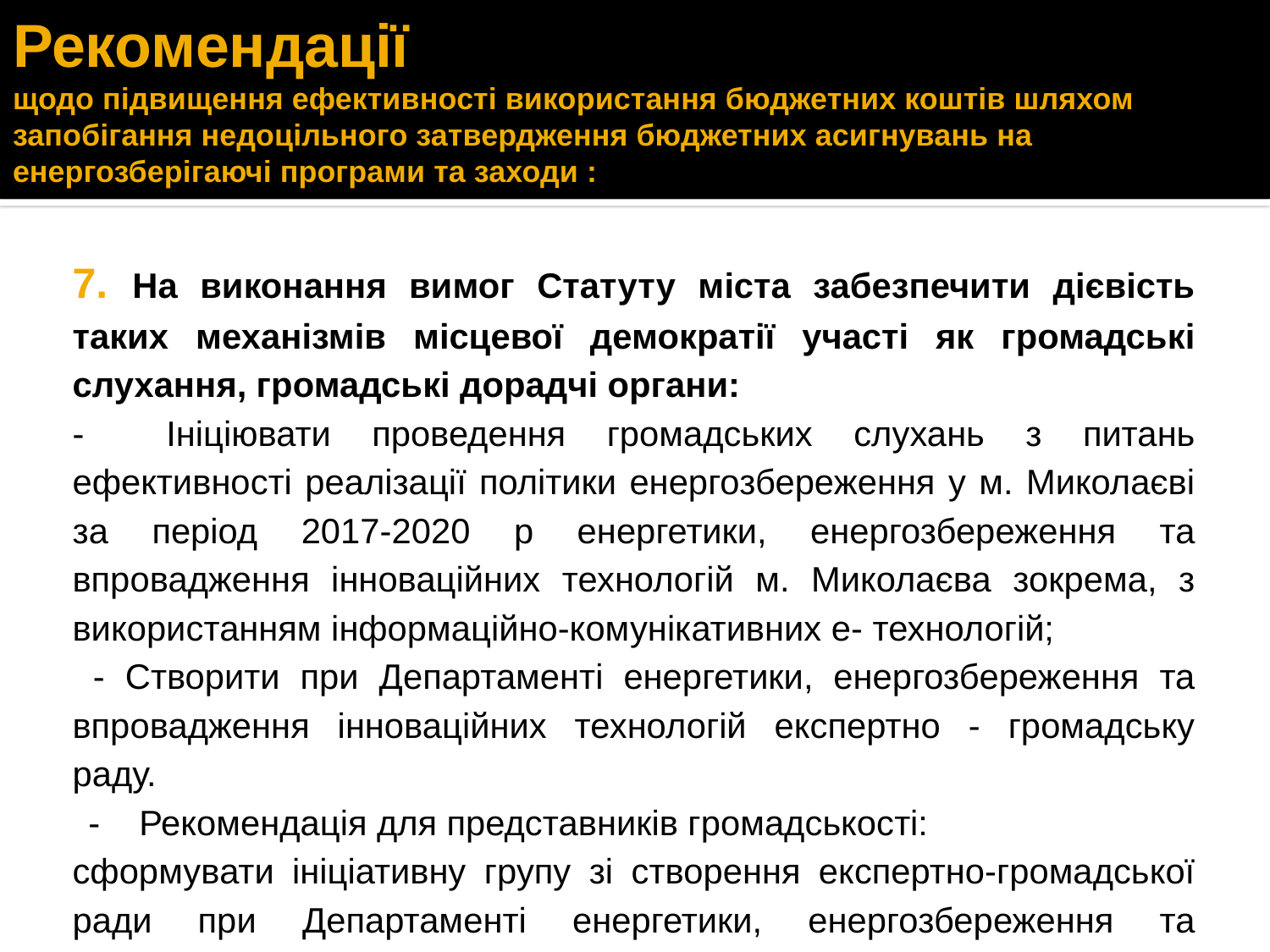

# Рекомендації щодо підвищення ефективності використання бюджетних коштів шляхом запобігання недоцільного затвердження бюджетних асигнувань на енергозберігаючі програми та заходи :
7. На виконання вимог Статуту міста забезпечити дієвість таких механізмів місцевої демократії участі як громадські слухання, громадські дорадчі органи:
-  Ініціювати проведення громадських слухань з питань ефективності реалізації політики енергозбереження у м. Миколаєві за період 2017-2020 р енергетики, енергозбереження та впровадження інноваційних технологій м. Миколаєва зокрема, з використанням інформаційно-комунікативних е- технологій;
 - Створити при Департаменті енергетики, енергозбереження та впровадження інноваційних технологій експертно - громадську раду.
-    Рекомендація для представників громадськості:
сформувати ініціативну групу зі створення експертно-громадської ради при Департаменті енергетики, енергозбереження та впровадження інноваційних технологій.